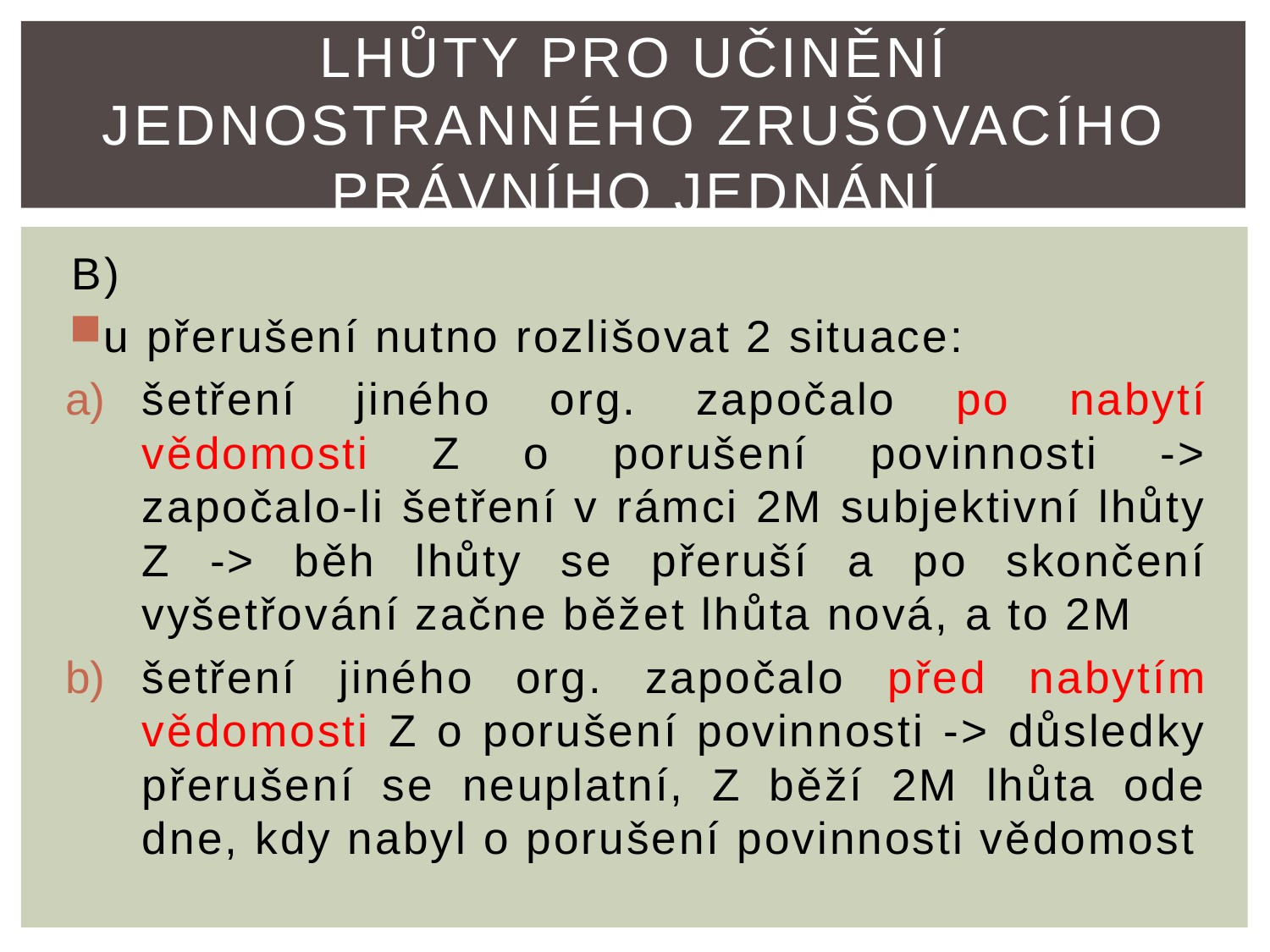

# Lhůty pro učinění jednostranného zrušovacího právního jednání
B)
u přerušení nutno rozlišovat 2 situace:
šetření jiného org. započalo po nabytí vědomosti Z o porušení povinnosti -> započalo-li šetření v rámci 2M subjektivní lhůty Z -> běh lhůty se přeruší a po skončení vyšetřování začne běžet lhůta nová, a to 2M
šetření jiného org. započalo před nabytím vědomosti Z o porušení povinnosti -> důsledky přerušení se neuplatní, Z běží 2M lhůta ode dne, kdy nabyl o porušení povinnosti vědomost